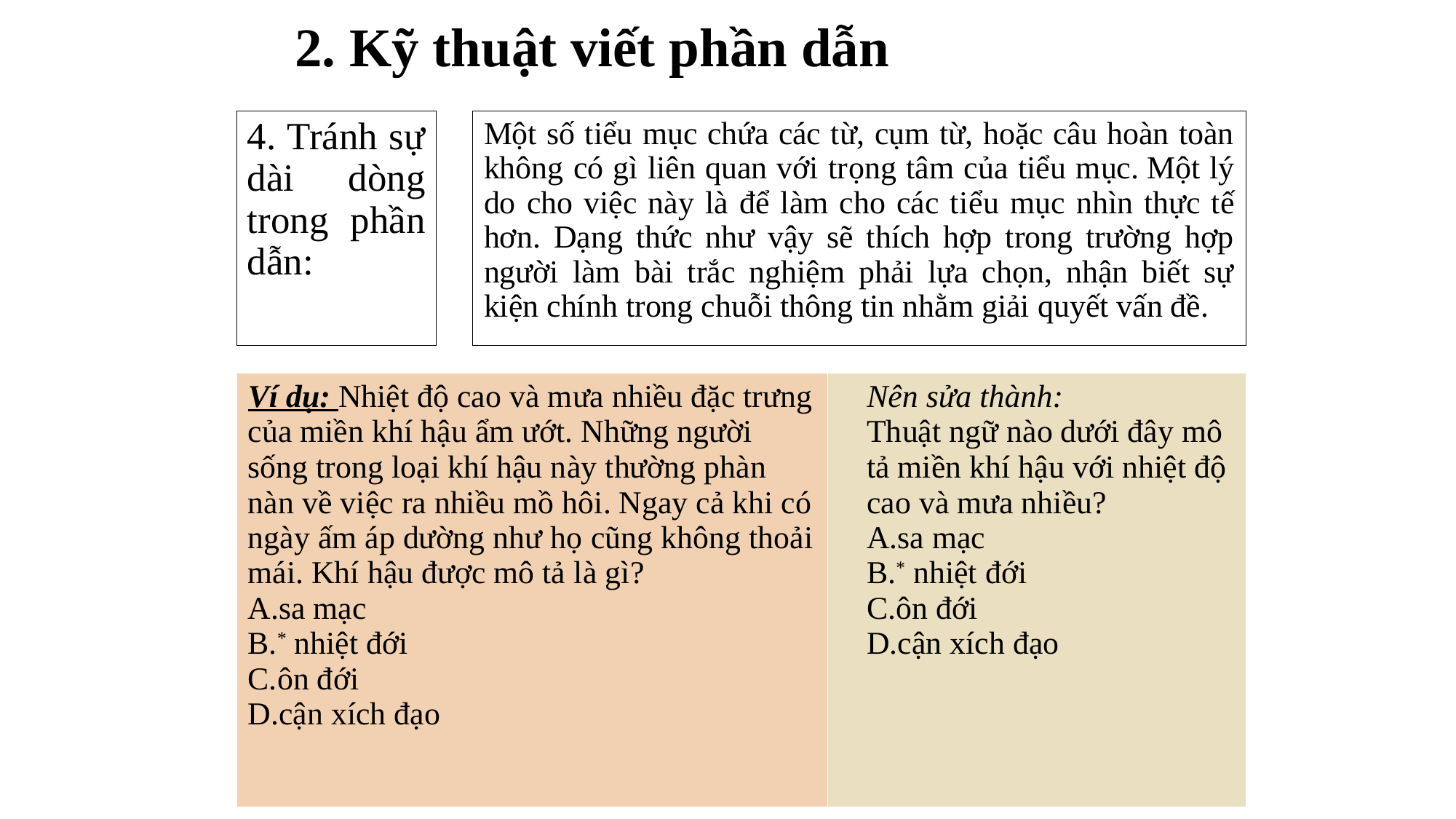

# 2. Kỹ thuật viết phần dẫn
4. Tránh sự dài dòng trong phần dẫn:

Một số tiểu mục chứa các từ, cụm từ, hoặc câu hoàn toàn không có gì liên quan với trọng tâm của tiểu mục. Một lý do cho việc này là để làm cho các tiểu mục nhìn thực tế hơn. Dạng thức như vậy sẽ thích hợp trong trường hợp người làm bài trắc nghiệm phải lựa chọn, nhận biết sự kiện chính trong chuỗi thông tin nhằm giải quyết vấn đề.
| Ví dụ: Nhiệt độ cao và mưa nhiều đặc trưng của miền khí hậu ẩm ướt. Những người sống trong loại khí hậu này thường phàn nàn về việc ra nhiều mồ hôi. Ngay cả khi có ngày ấm áp dường như họ cũng không thoải mái. Khí hậu được mô tả là gì? sa mạc  \* nhiệt đới ôn đới cận xích đạo | Nên sửa thành: Thuật ngữ nào dưới đây mô tả miền khí hậu với nhiệt độ cao và mưa nhiều? sa mạc  \* nhiệt đới ôn đới cận xích đạo |
| --- | --- |